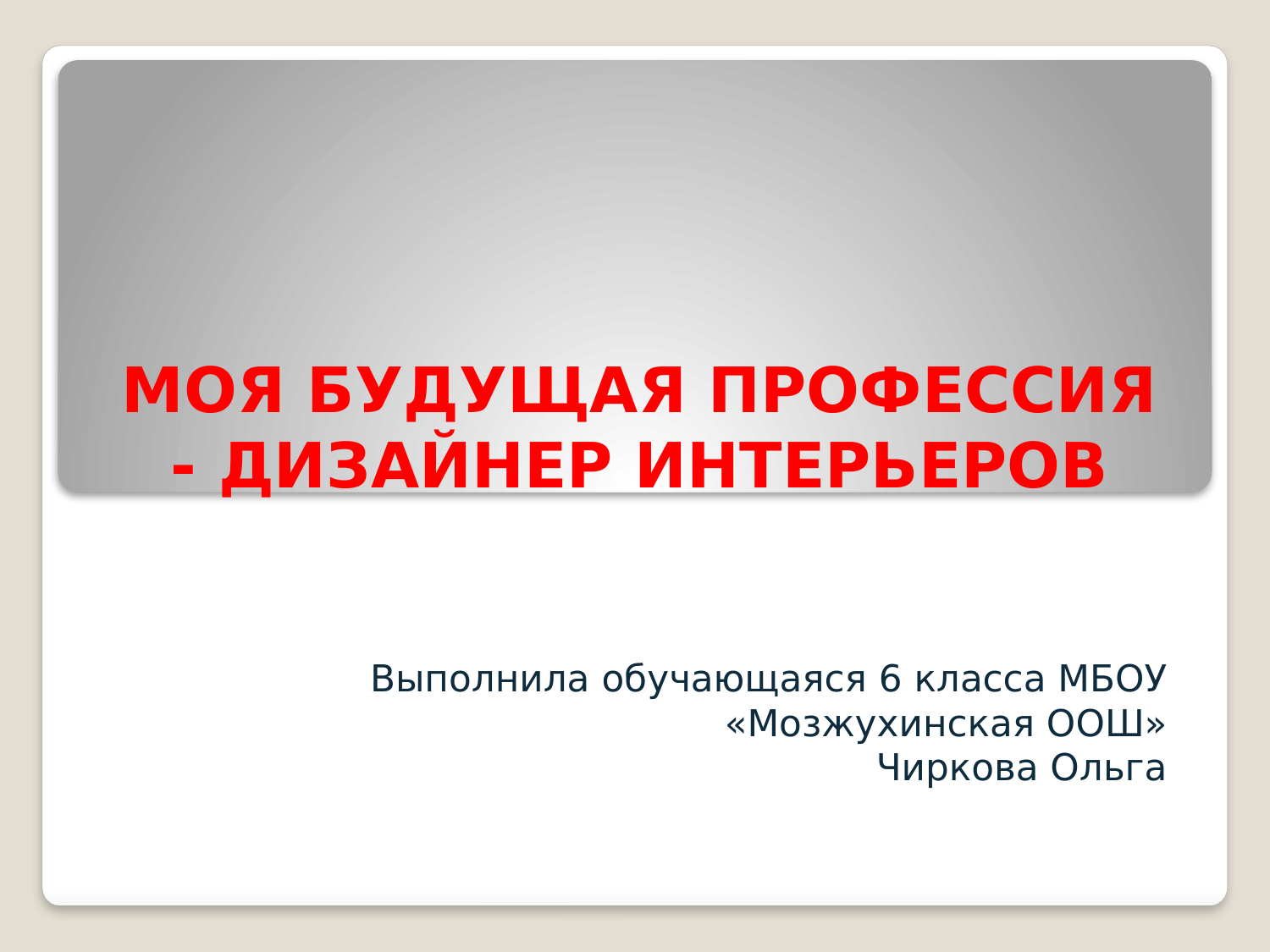

# МОЯ БУДУЩАЯ ПРОФЕССИЯ - ДИЗАЙНЕР ИНТЕРЬЕРОВ

Выполнила обучающаяся 6 класса МБОУ
 «Мозжухинская ООШ»
Чиркова Ольга